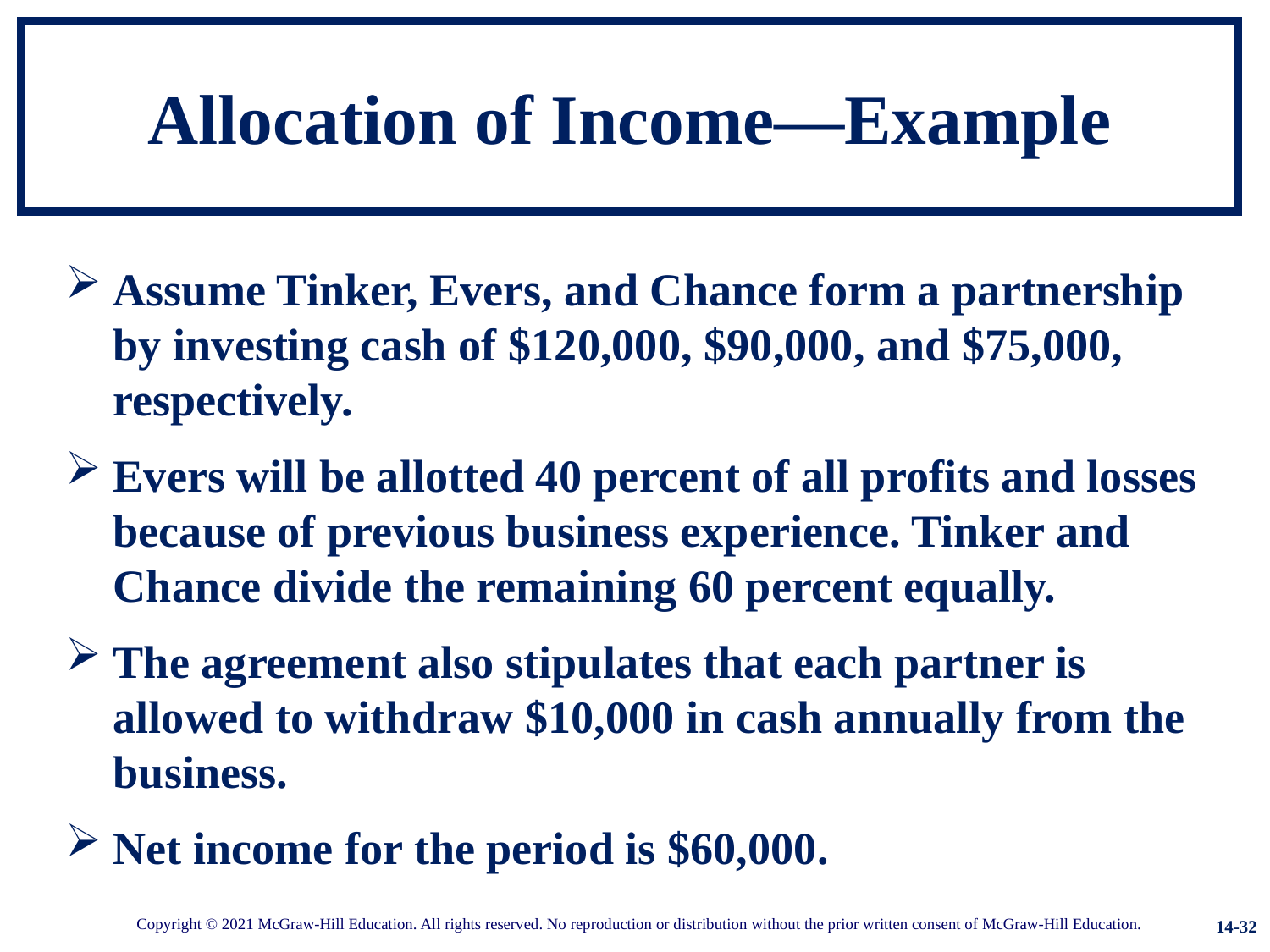

# Allocation of Income—Example
Assume Tinker, Evers, and Chance form a partnership by investing cash of $120,000, $90,000, and $75,000, respectively.
Evers will be allotted 40 percent of all profits and losses because of previous business experience. Tinker and Chance divide the remaining 60 percent equally.
The agreement also stipulates that each partner is allowed to withdraw $10,000 in cash annually from the business.
Net income for the period is $60,000.
14-32
Copyright © 2021 McGraw-Hill Education. All rights reserved. No reproduction or distribution without the prior written consent of McGraw-Hill Education.